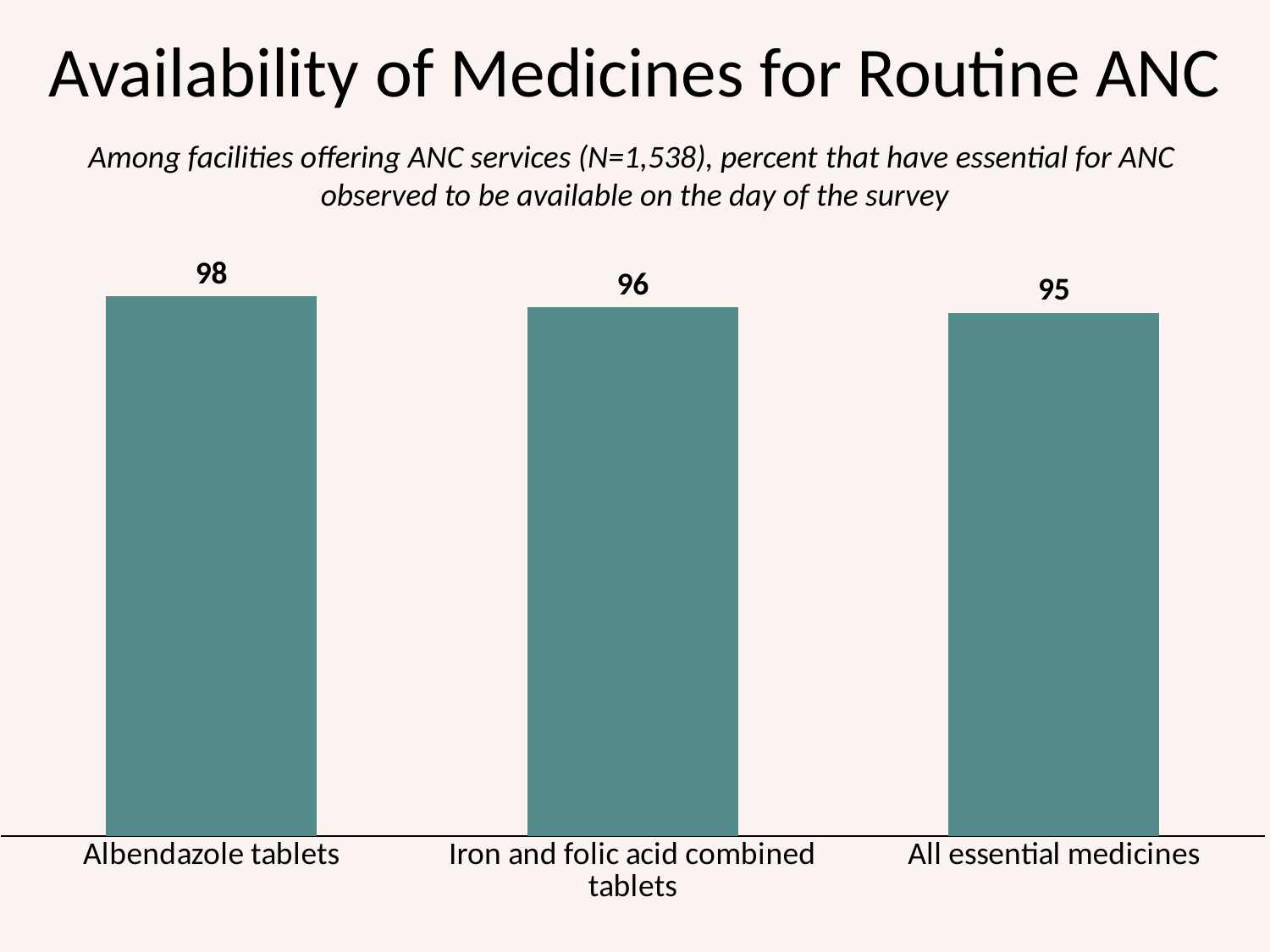

# Availability of Medicines for Routine ANC
Among facilities offering ANC services (N=1,538), percent that have essential for ANC
observed to be available on the day of the survey

### Chart

| Category | Series 1 |
|---|---|
| Albendazole tablets | 98.0 |
| Iron and folic acid combined tablets | 96.0 |
| All essential medicines | 95.0 |